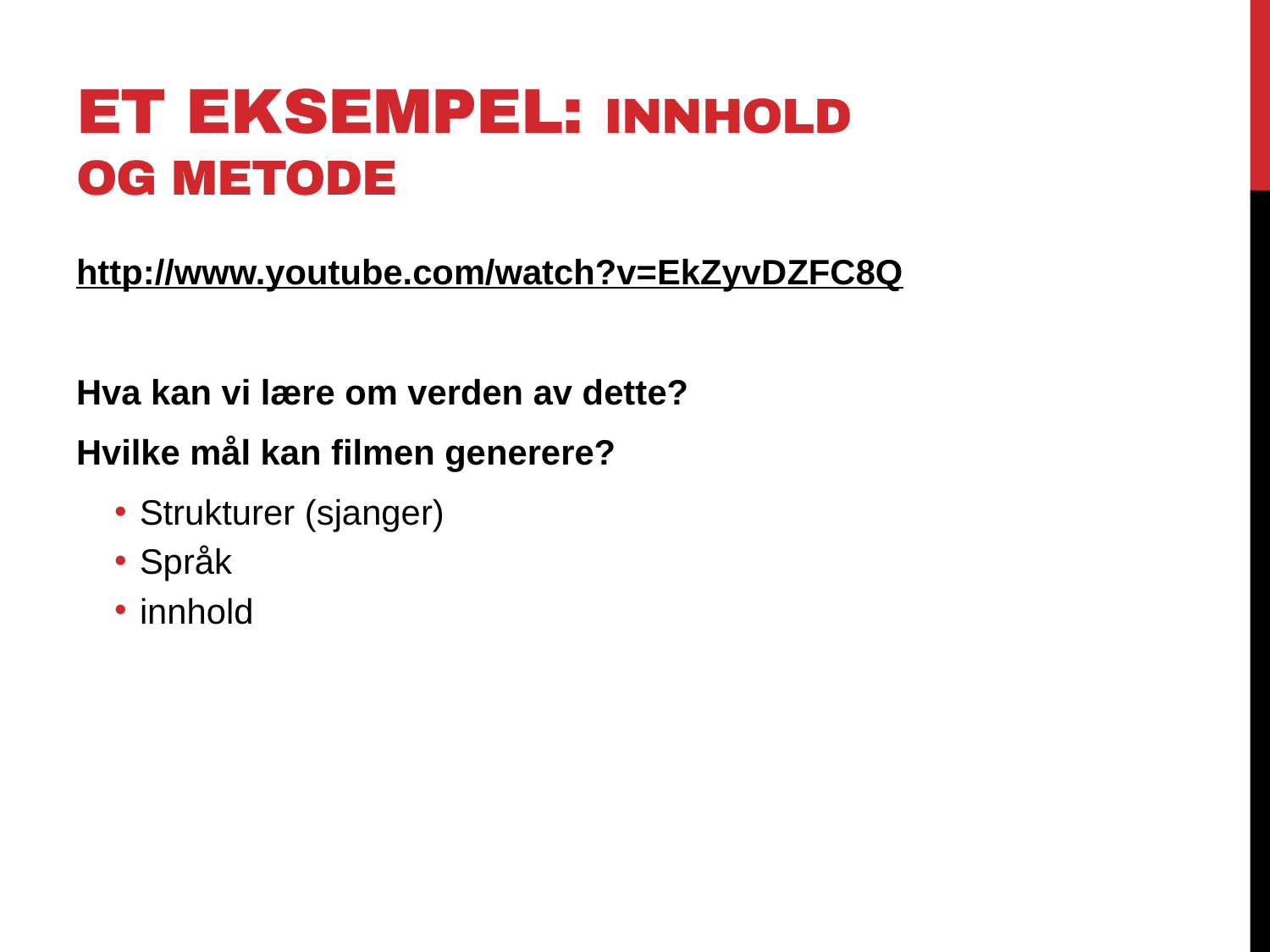

# Et eksempel: innhold og metode
http://www.youtube.com/watch?v=EkZyvDZFC8Q

Hva kan vi lære om verden av dette?
Hvilke mål kan filmen generere?
Strukturer (sjanger)
Språk
innhold